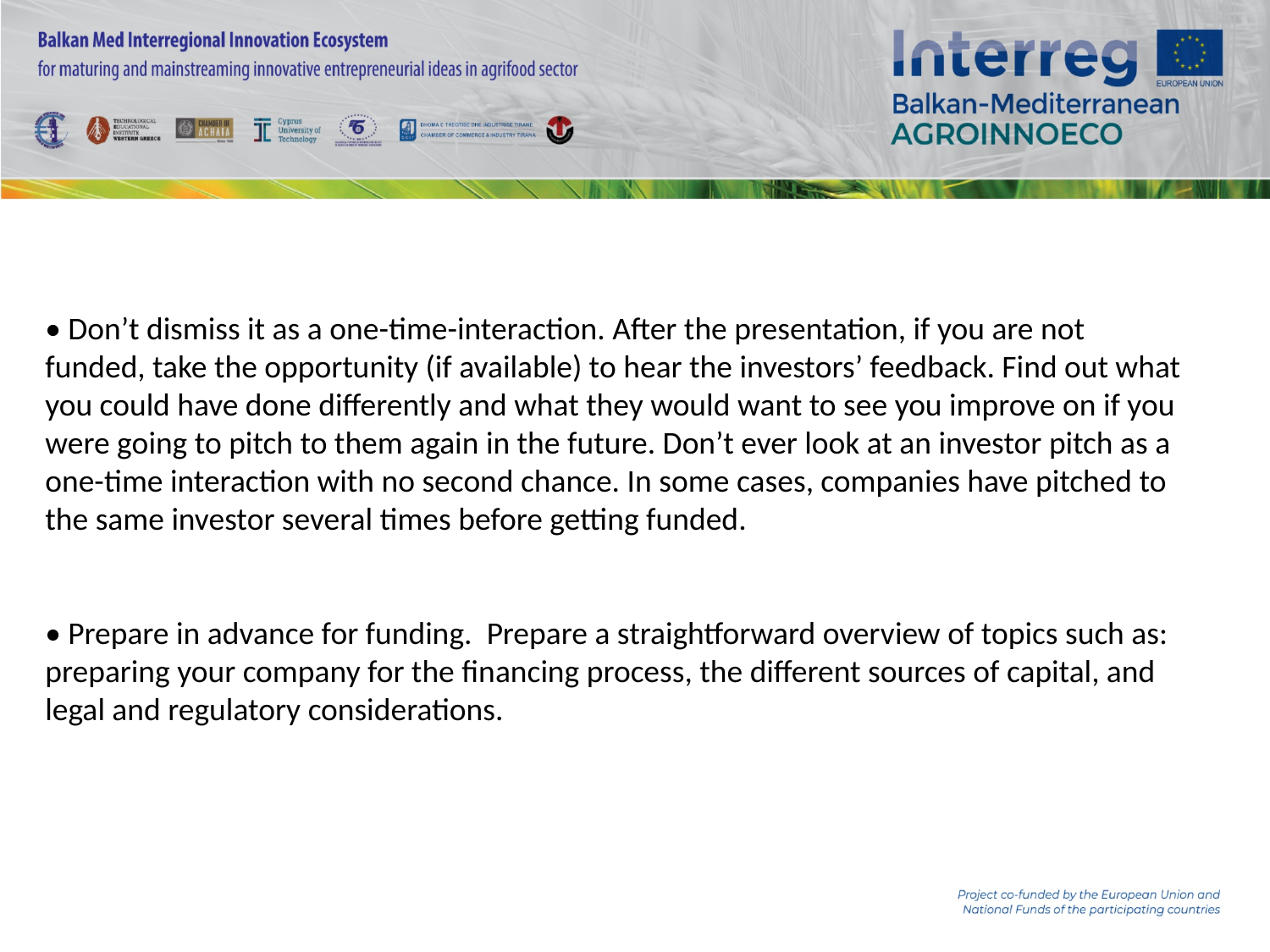

• Don’t dismiss it as a one-time-interaction. After the presentation, if you are not funded, take the opportunity (if available) to hear the investors’ feedback. Find out what you could have done differently and what they would want to see you improve on if you were going to pitch to them again in the future. Don’t ever look at an investor pitch as a one-time interaction with no second chance. In some cases, companies have pitched to the same investor several times before getting funded.

• Prepare in advance for funding.  Prepare a straightforward overview of topics such as: preparing your company for the financing process, the different sources of capital, and legal and regulatory considerations.